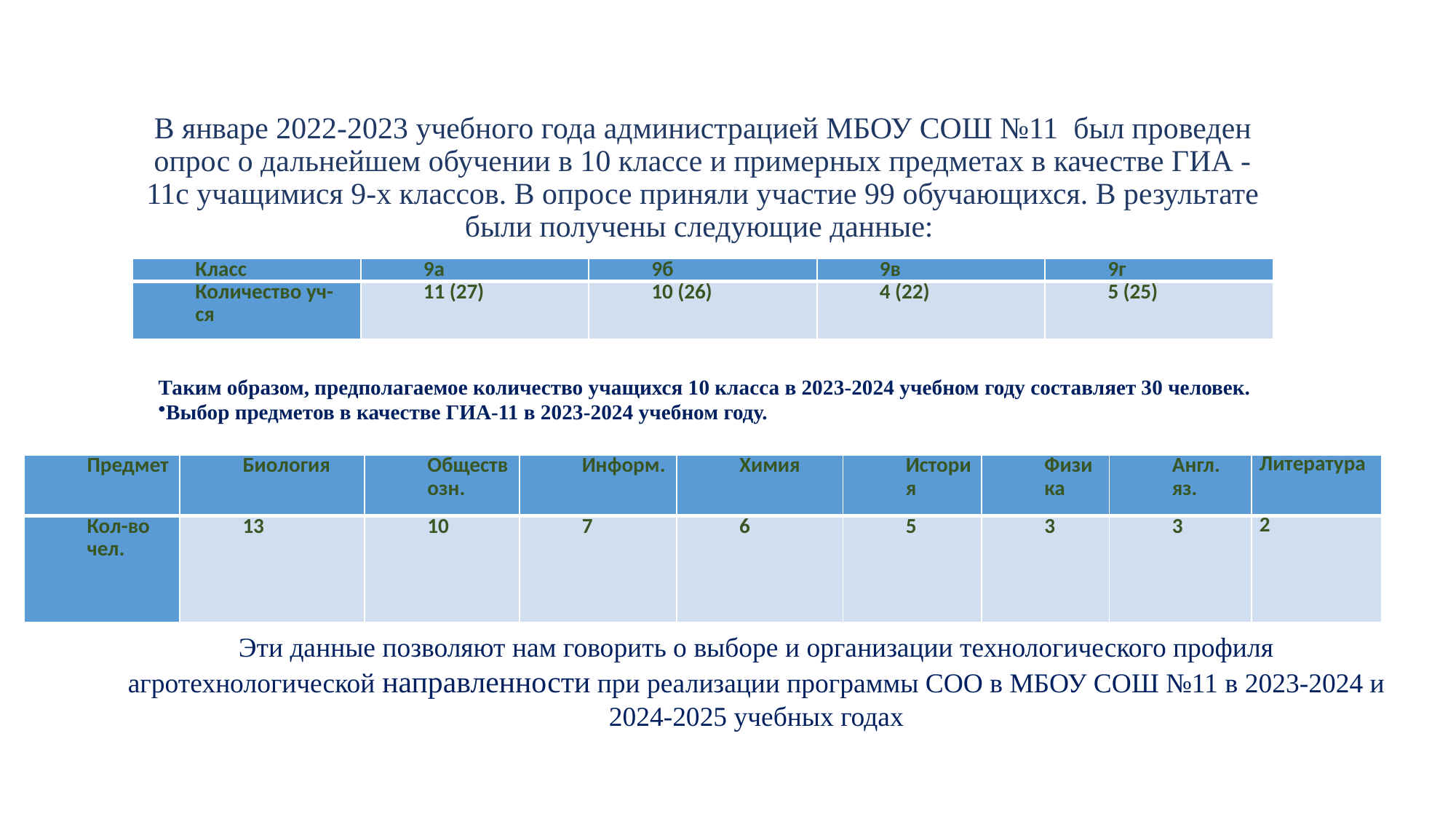

В январе 2022-2023 учебного года администрацией МБОУ СОШ №11  был проведен опрос о дальнейшем обучении в 10 классе и примерных предметах в качестве ГИА -11с учащимися 9-х классов. В опросе приняли участие 99 обучающихся. В результате были получены следующие данные:
| Класс | 9а | 9б | 9в | 9г |
| --- | --- | --- | --- | --- |
| Количество уч-ся | 11 (27) | 10 (26) | 4 (22) | 5 (25) |
Таким образом, предполагаемое количество учащихся 10 класса в 2023-2024 учебном году составляет 30 человек.
Выбор предметов в качестве ГИА-11 в 2023-2024 учебном году.
| Предмет | Биология | Обществозн. | Информ. | Химия | История | Физика | Англ. яз. | Литература |
| --- | --- | --- | --- | --- | --- | --- | --- | --- |
| Кол-во чел. | 13 | 10 | 7 | 6 | 5 | 3 | 3 | 2 |

Эти данные позволяют нам говорить о выборе и организации технологического профиля агротехнологической направленности при реализации программы СОО в МБОУ СОШ №11 в 2023-2024 и 2024-2025 учебных годах